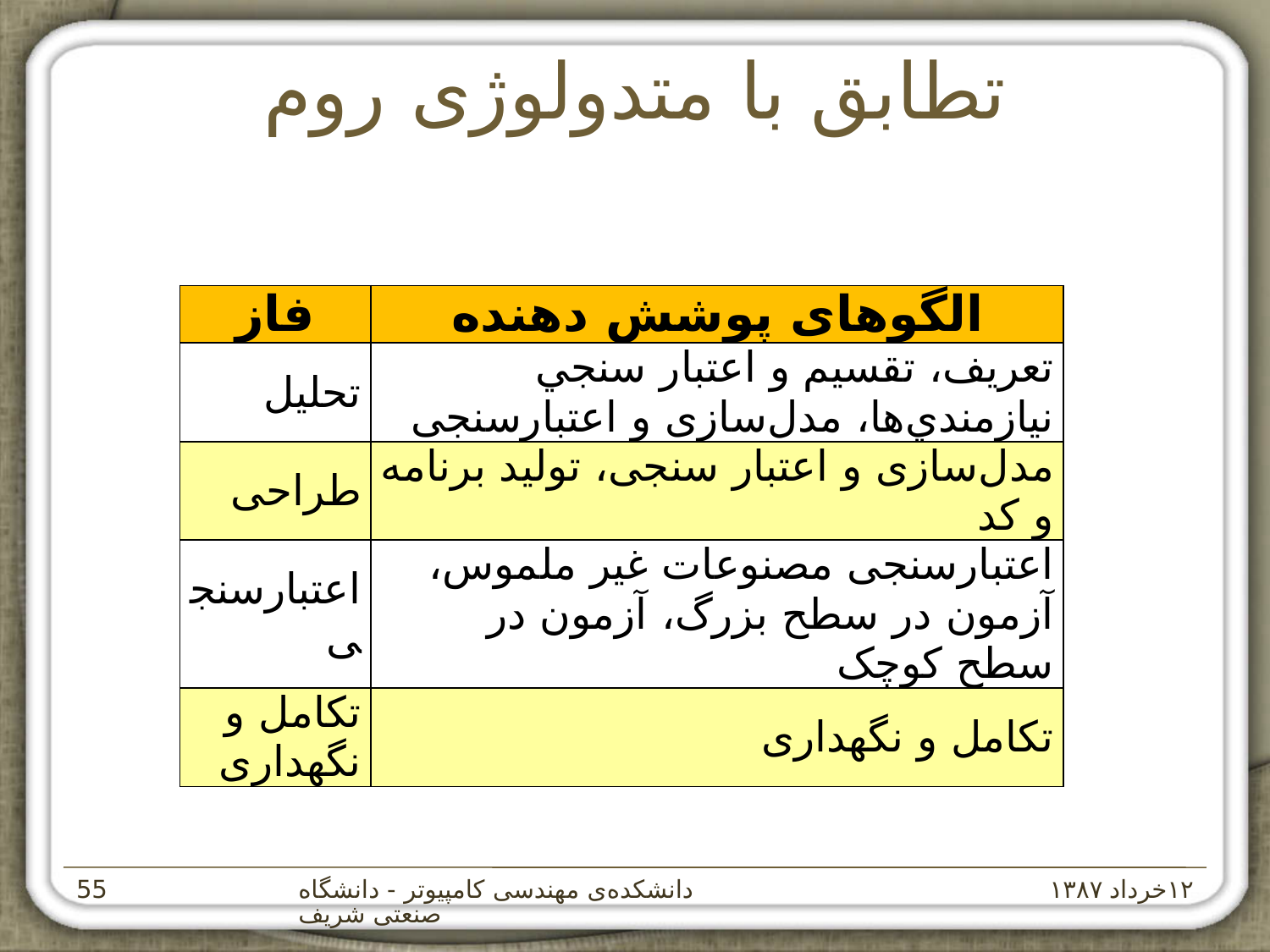

# تطابق با متدولوژی روم
| فاز | الگوهای پوشش دهنده |
| --- | --- |
| تحليل | تعريف، تقسيم و اعتبار سنجي نيازمندي‌ها، مدل‌سازی و اعتبارسنجی |
| طراحی | مدل‌سازی و اعتبار سنجی، توليد برنامه و کد |
| اعتبارسنجی | اعتبارسنجی مصنوعات غير ملموس، آزمون در سطح بزرگ، آزمون در سطح کوچک |
| تکامل و نگهداری | تکامل و نگهداری |
دانشکده‌ی مهندسی کامپيوتر - دانشگاه صنعتی شريف
۱۲خرداد ۱۳۸۷
‌55